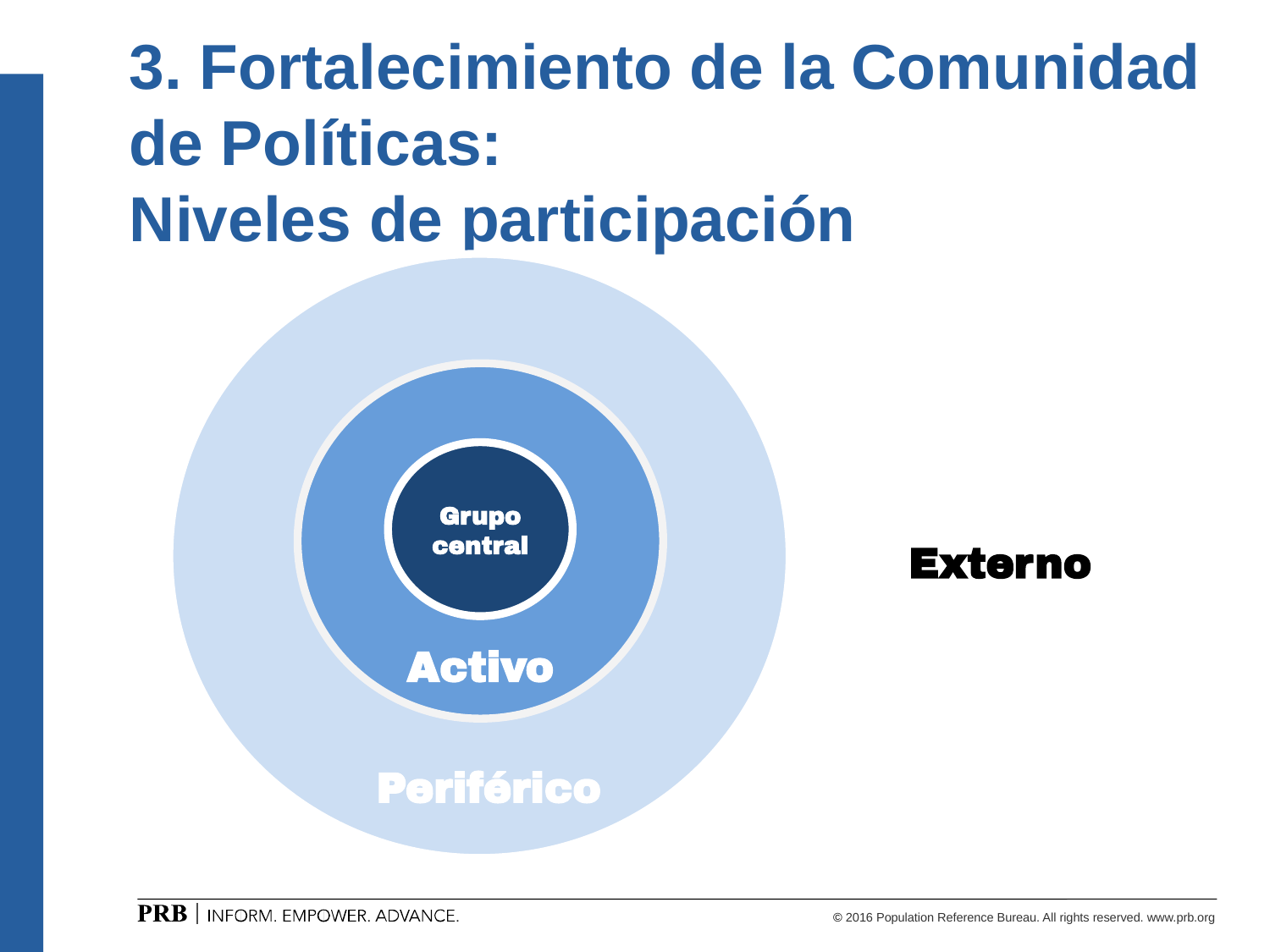

# 3. Fortalecimiento de la Comunidad de Políticas: Niveles de participación

Grupo central
Activo
Periférico
Externo